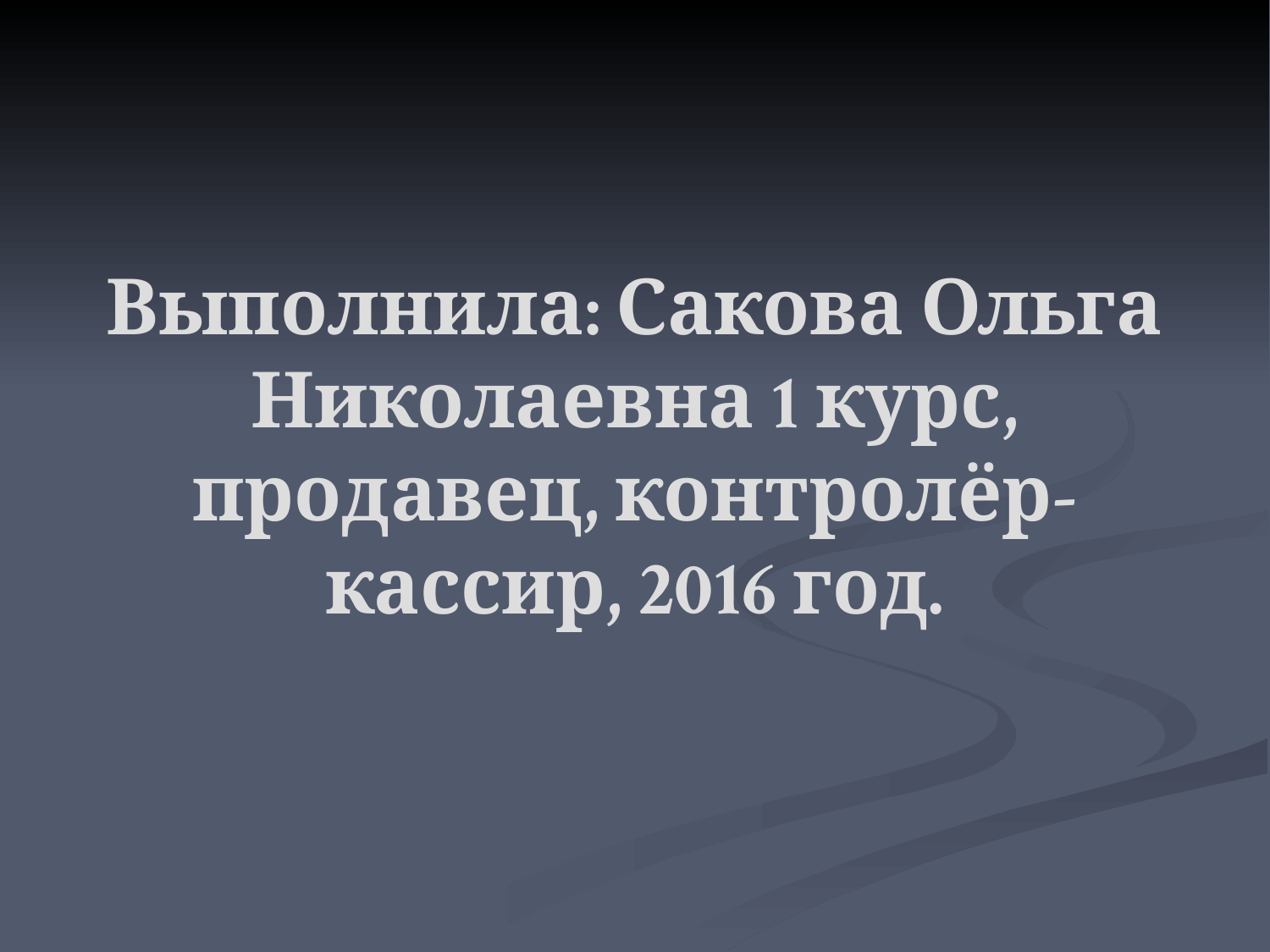

# Выполнила: Сакова Ольга Николаевна 1 курс, продавец, контролёр-кассир, 2016 год.